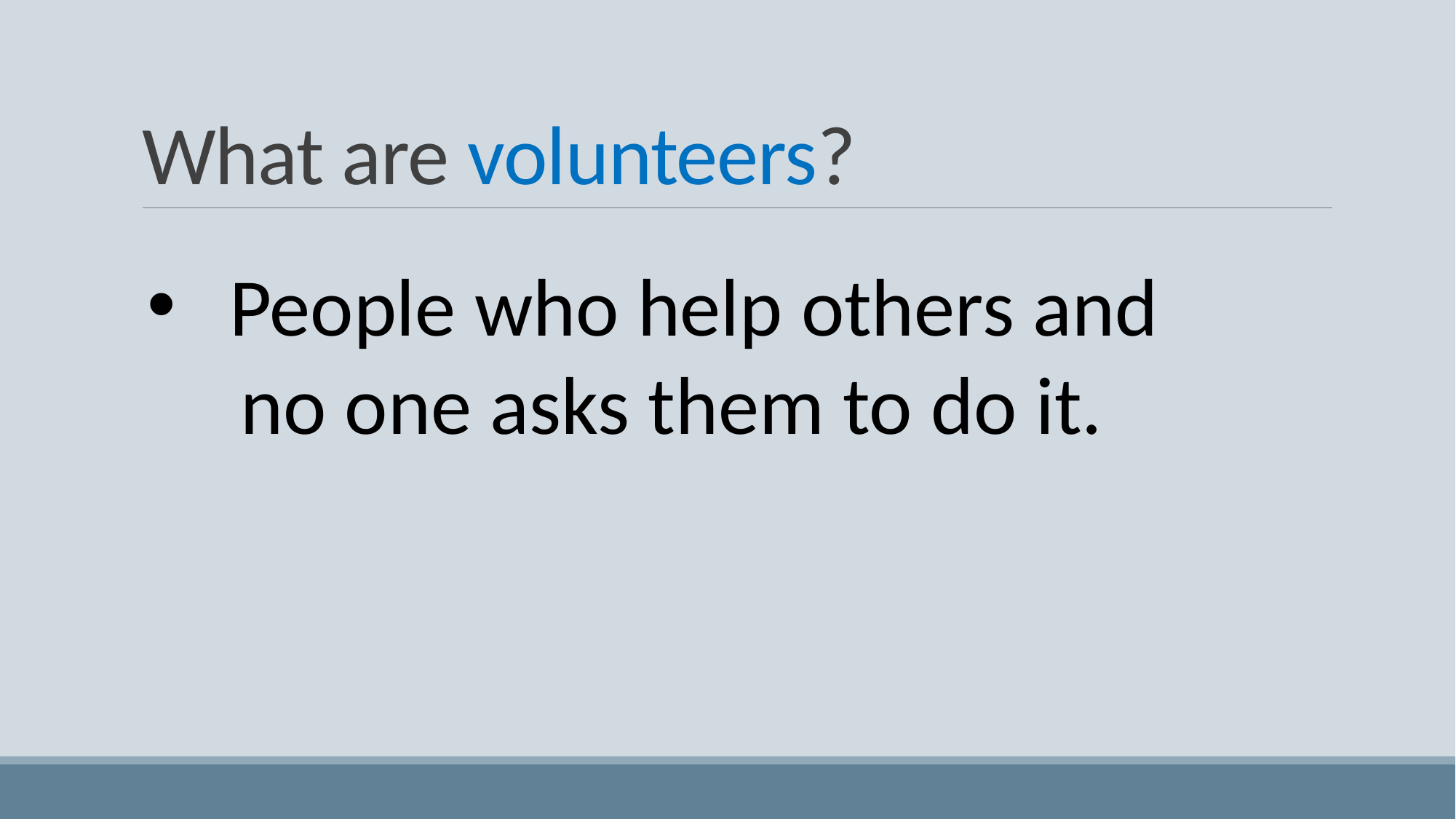

# What are volunteers?
People who help others and
     no one asks them to do it.